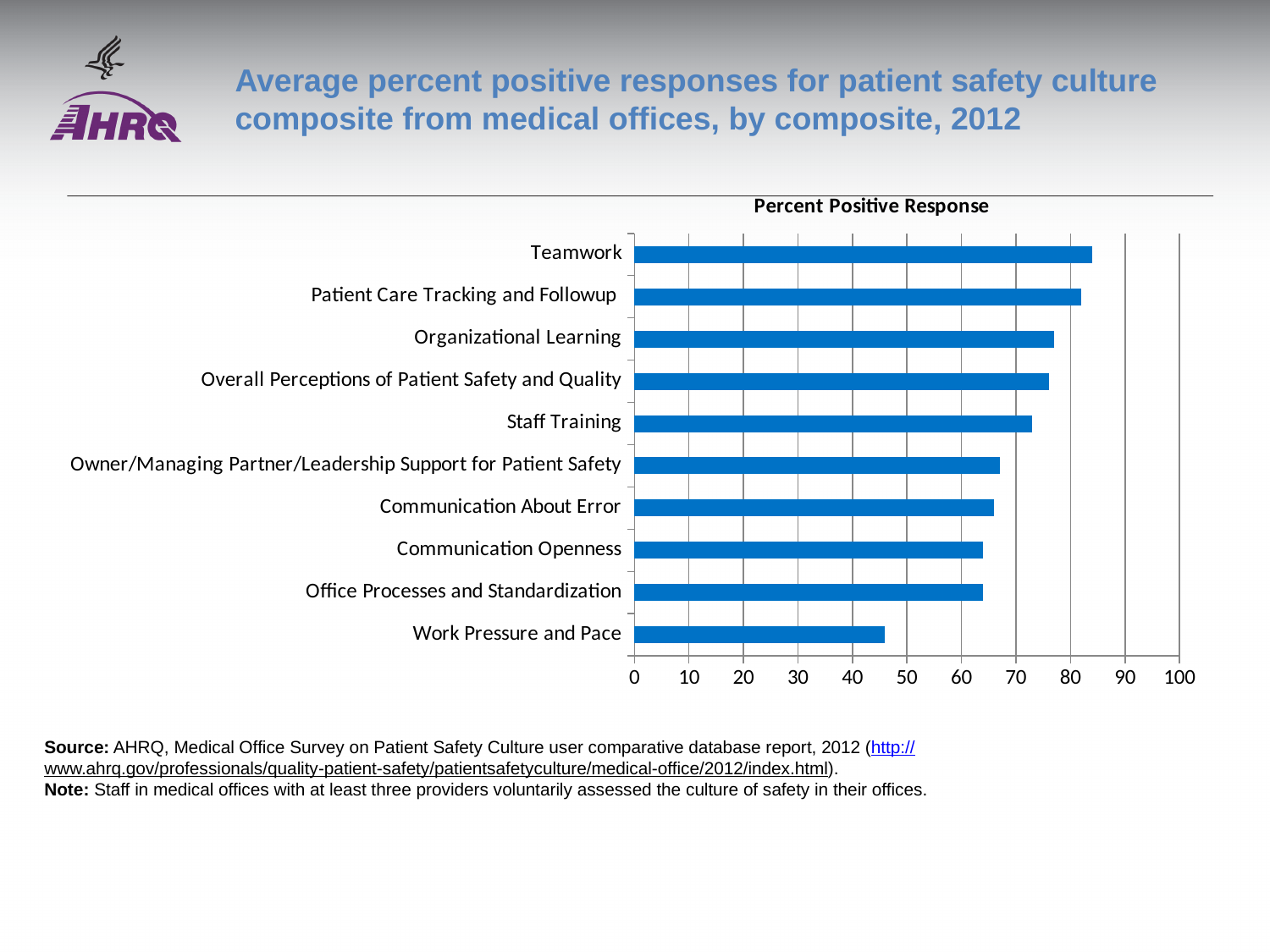

# Average percent positive responses for patient safety culture composite from medical offices, by composite, 2012

### Chart: Percent Positive Response

| Category | % Positive Response |
|---|---|
| Work Pressure and Pace | 46.0 |
| Office Processes and Standardization | 64.0 |
| Communication Openness | 64.0 |
| Communication About Error | 66.0 |
| Owner/Managing Partner/Leadership Support for Patient Safety | 67.0 |
| Staff Training | 73.0 |
| Overall Perceptions of Patient Safety and Quality | 76.0 |
| Organizational Learning | 77.0 |
| Patient Care Tracking and Followup  | 82.0 |
| Teamwork | 84.0 |
Source: AHRQ, Medical Office Survey on Patient Safety Culture user comparative database report, 2012 (http://www.ahrq.gov/professionals/quality-patient-safety/patientsafetyculture/medical-office/2012/index.html).
Note: Staff in medical offices with at least three providers voluntarily assessed the culture of safety in their offices.